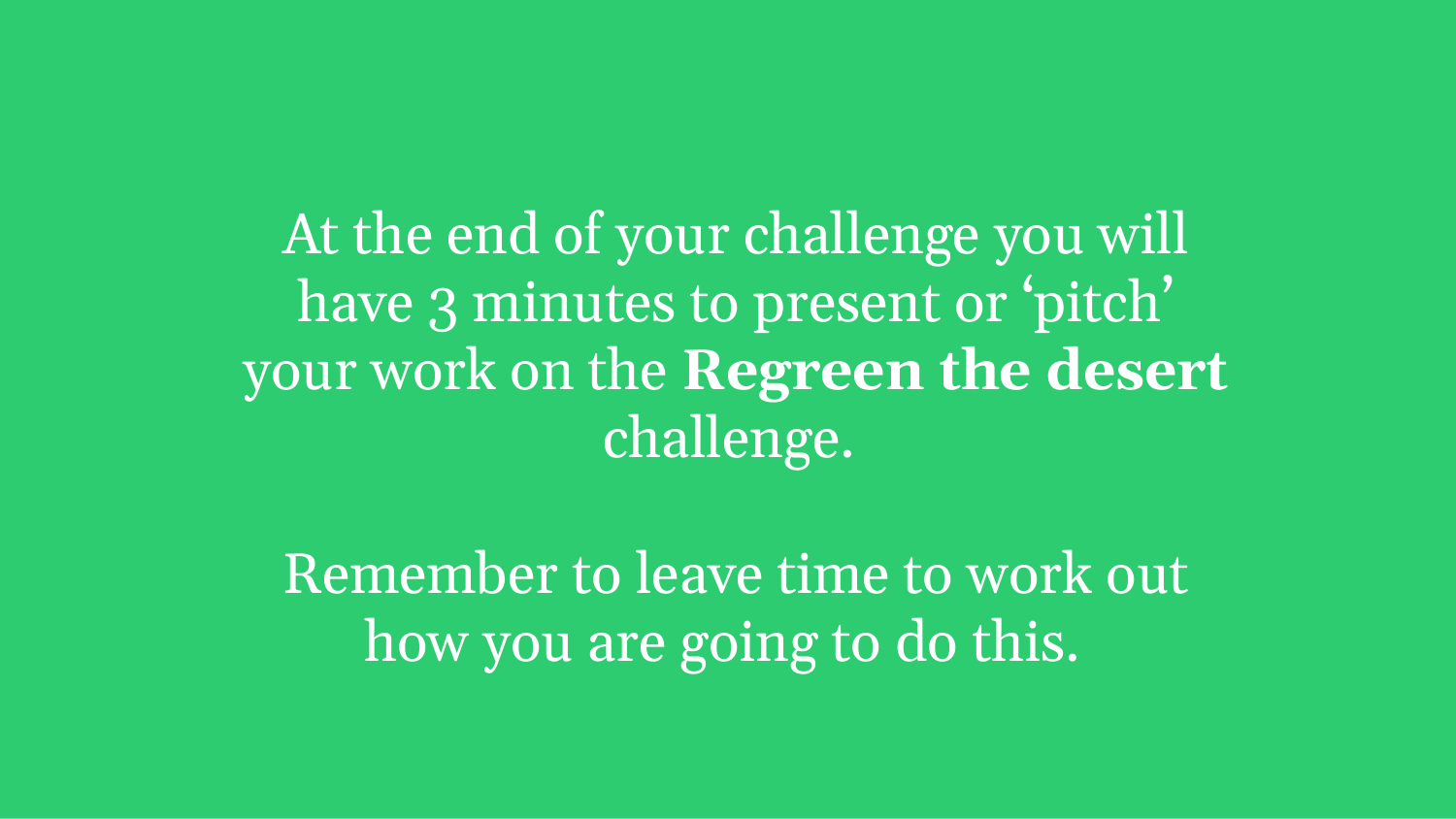

# At the end of your challenge you will have 3 minutes to present or ‘pitch’ your work on the Regreen the desert challenge. Remember to leave time to work out how you are going to do this.